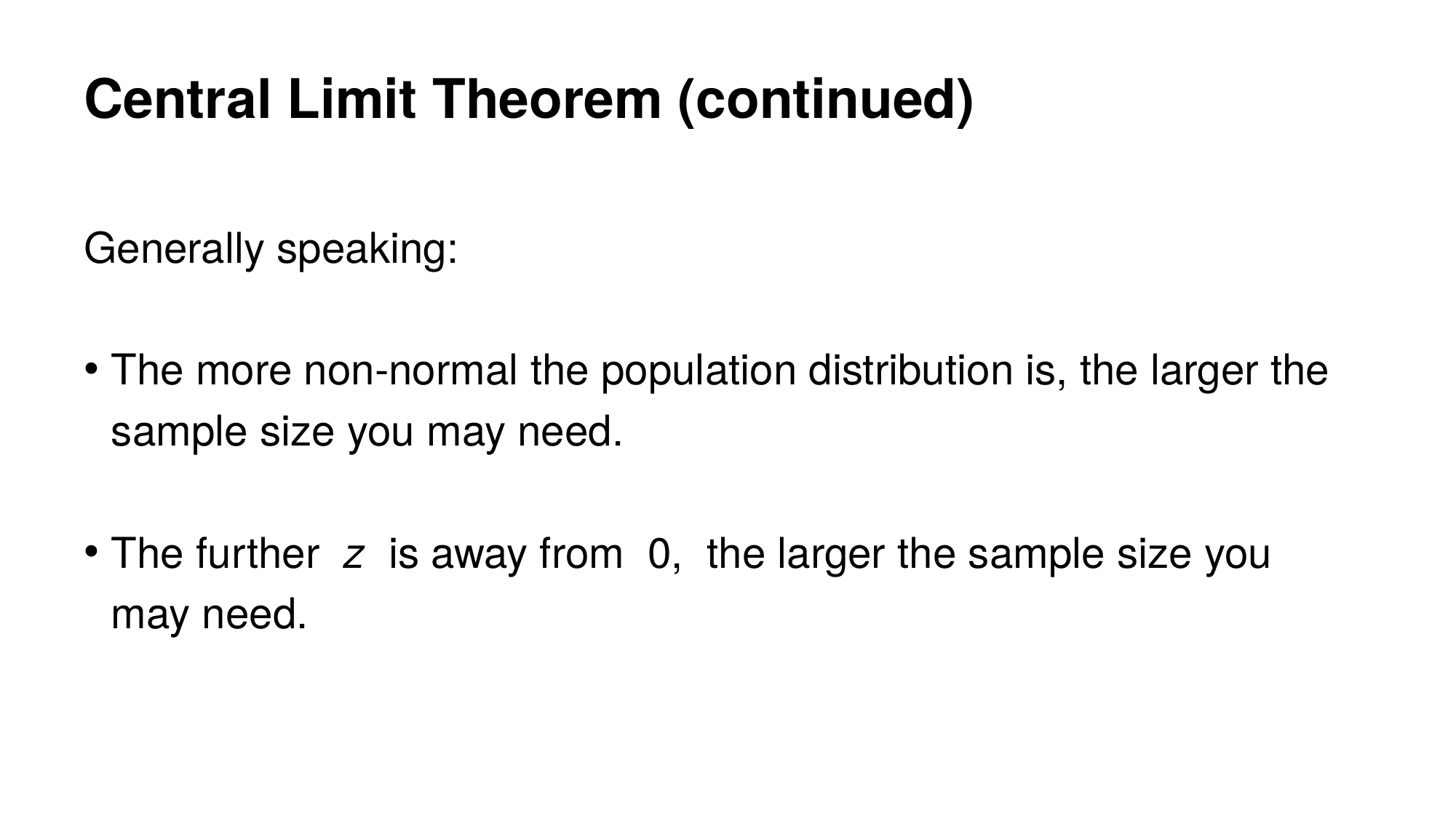

# Central Limit Theorem (continued)
Generally speaking:

The more non-normal the population distribution is, the larger the sample size you may need.

The further  z  is away from  0,  the larger the sample size you may need.